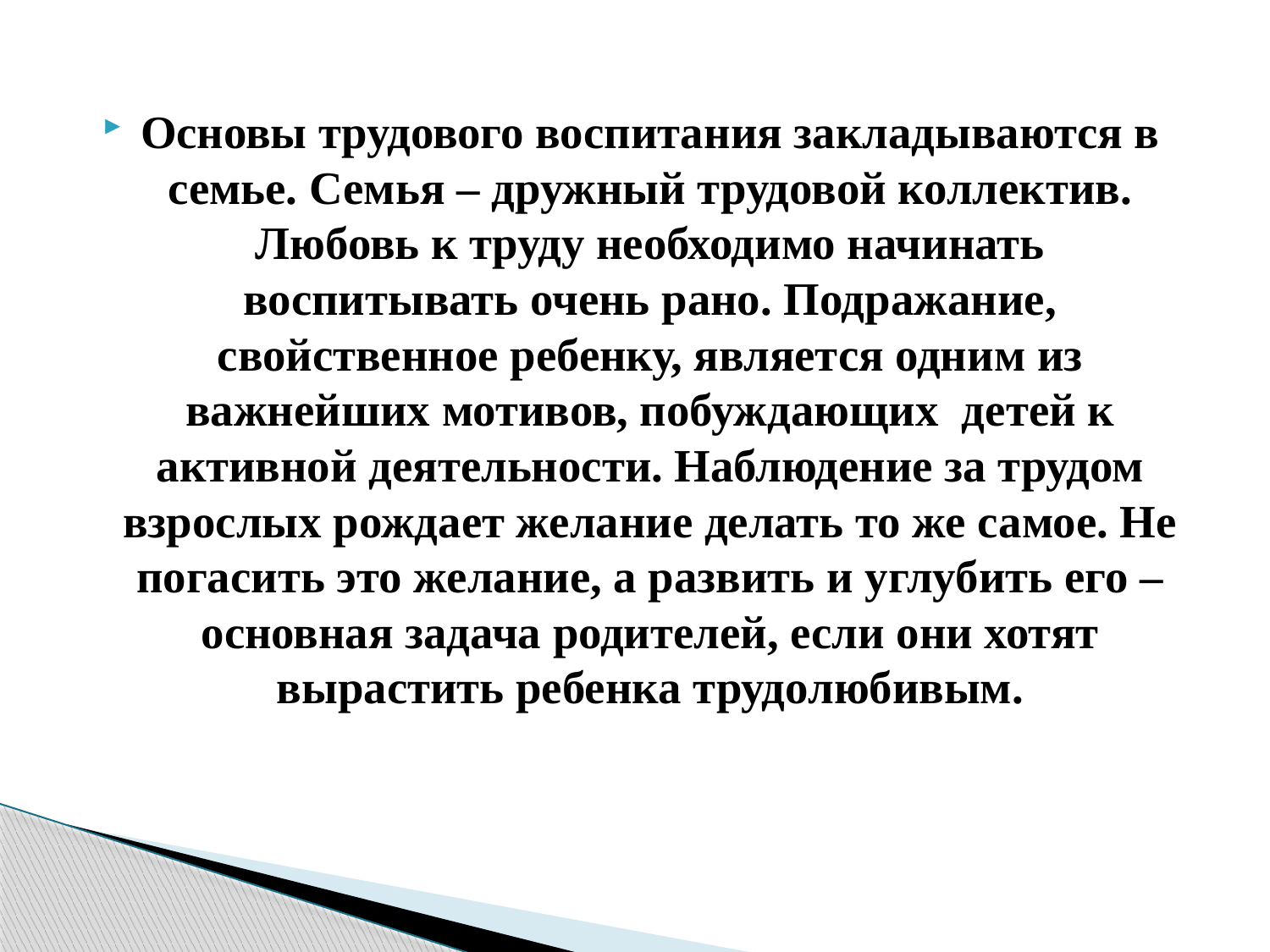

Основы трудового воспитания закладываются в семье. Семья – дружный трудовой коллектив. Любовь к труду необходимо начинать воспитывать очень рано. Подражание, свойственное ребенку, является одним из важнейших мотивов, побуждающих  детей к активной деятельности. Наблюдение за трудом взрослых рождает желание делать то же самое. Не погасить это желание, а развить и углубить его – основная задача родителей, если они хотят вырастить ребенка трудолюбивым.